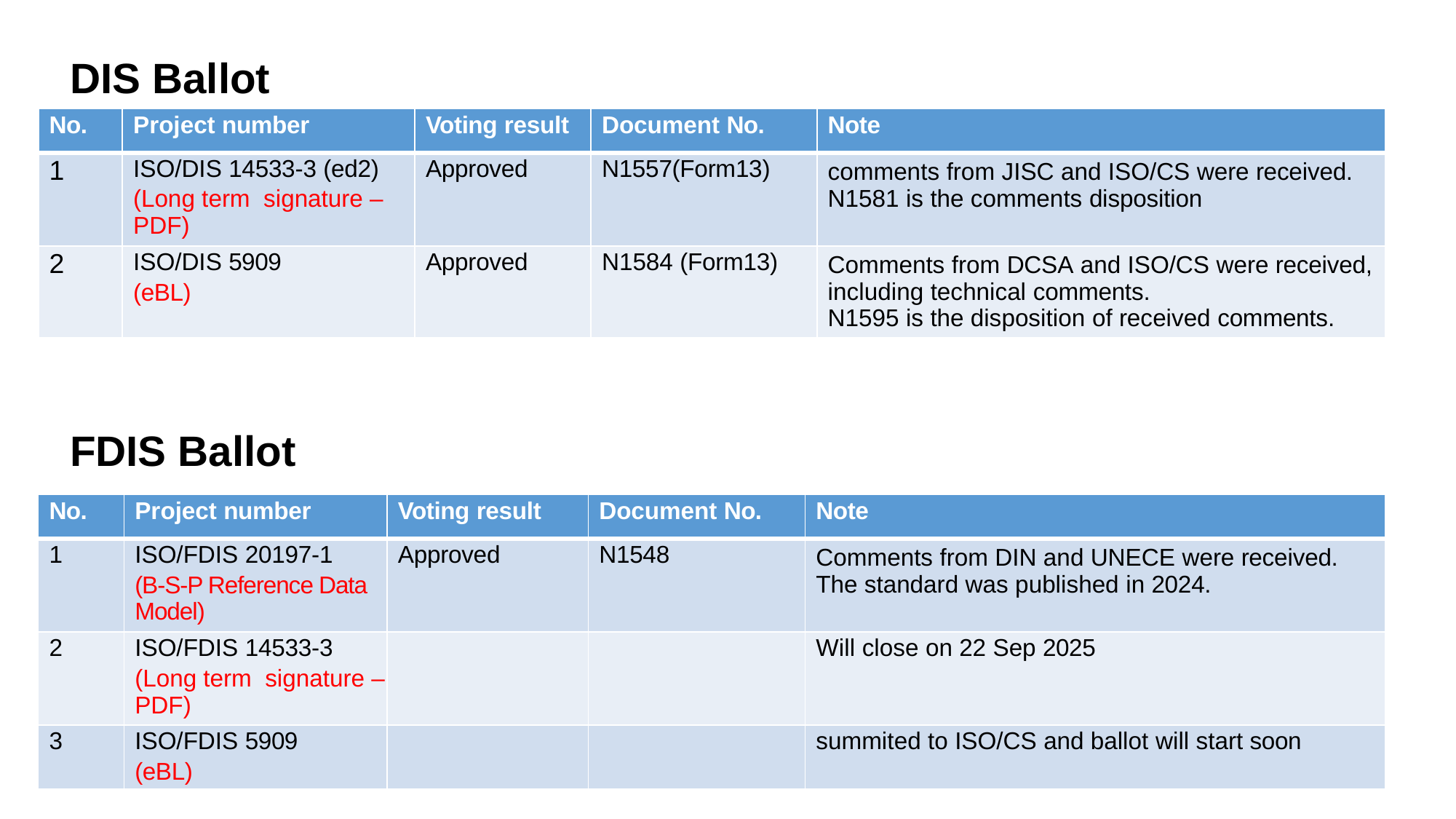

DIS Ballot
| No. | Project number | Voting result | Document No. | Note |
| --- | --- | --- | --- | --- |
| 1 | ISO/DIS 14533-3 (ed2) (Long term signature – PDF) | Approved | N1557(Form13) | comments from JISC and ISO/CS were received. N1581 is the comments disposition |
| 2 | ISO/DIS 5909 (eBL) | Approved | N1584 (Form13) | Comments from DCSA and ISO/CS were received, including technical comments. N1595 is the disposition of received comments. |
FDIS Ballot
| No. | Project number | Voting result | Document No. | Note |
| --- | --- | --- | --- | --- |
| 1 | ISO/FDIS 20197-1 (B-S-P Reference Data Model) | Approved | N1548 | Comments from DIN and UNECE were received. The standard was published in 2024. |
| 2 | ISO/FDIS 14533-3 (Long term signature – PDF) |  |  | Will close on 22 Sep 2025 |
| 3 | ISO/FDIS 5909 (eBL) |  |  | summited to ISO/CS and ballot will start soon |